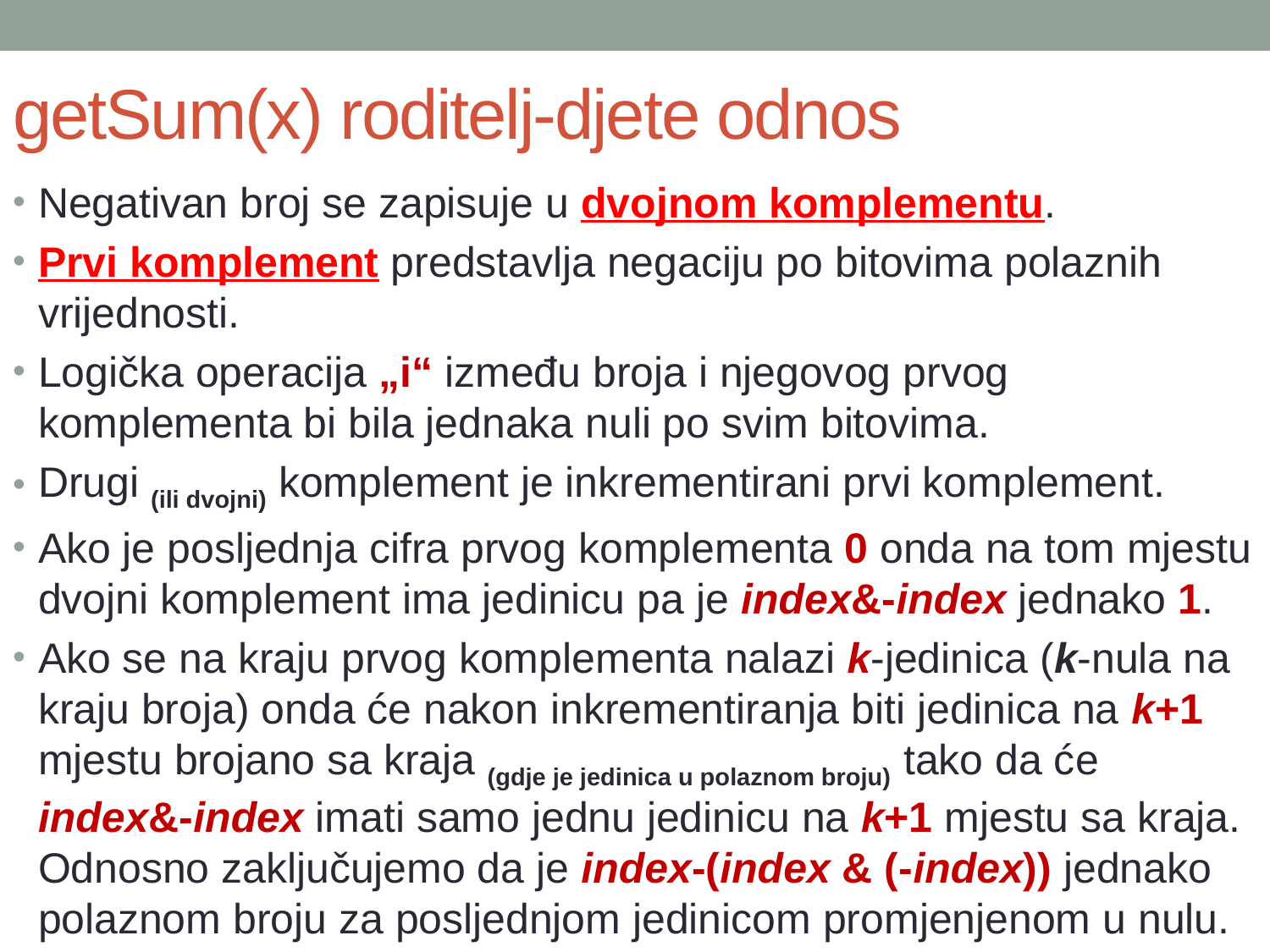

# getSum(x) roditelj-djete odnos
Negativan broj se zapisuje u dvojnom komplementu.
Prvi komplement predstavlja negaciju po bitovima polaznih vrijednosti.
Logička operacija „i“ između broja i njegovog prvog komplementa bi bila jednaka nuli po svim bitovima.
Drugi (ili dvojni) komplement je inkrementirani prvi komplement.
Ako je posljednja cifra prvog komplementa 0 onda na tom mjestu dvojni komplement ima jedinicu pa je index&-index jednako 1.
Ako se na kraju prvog komplementa nalazi k-jedinica (k-nula na kraju broja) onda će nakon inkrementiranja biti jedinica na k+1 mjestu brojano sa kraja (gdje je jedinica u polaznom broju) tako da će index&-index imati samo jednu jedinicu na k+1 mjestu sa kraja. Odnosno zaključujemo da je index-(index & (-index)) jednako polaznom broju za posljednjom jedinicom promjenjenom u nulu.